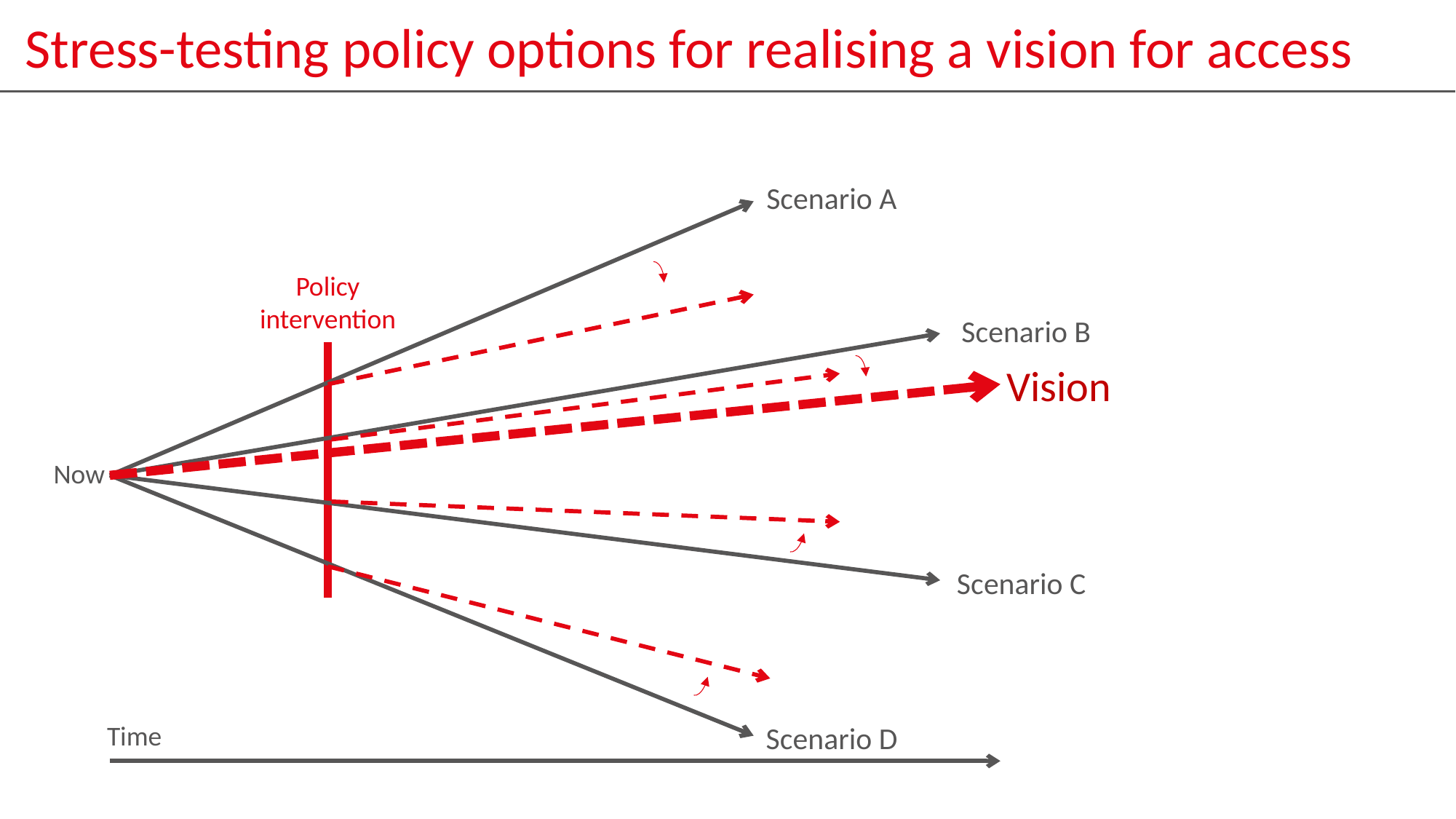

Stress-testing policy options for realising a vision for access
Scenario A
Scenario B
Scenario C
Scenario D

Policy intervention
Vision
Now
Time